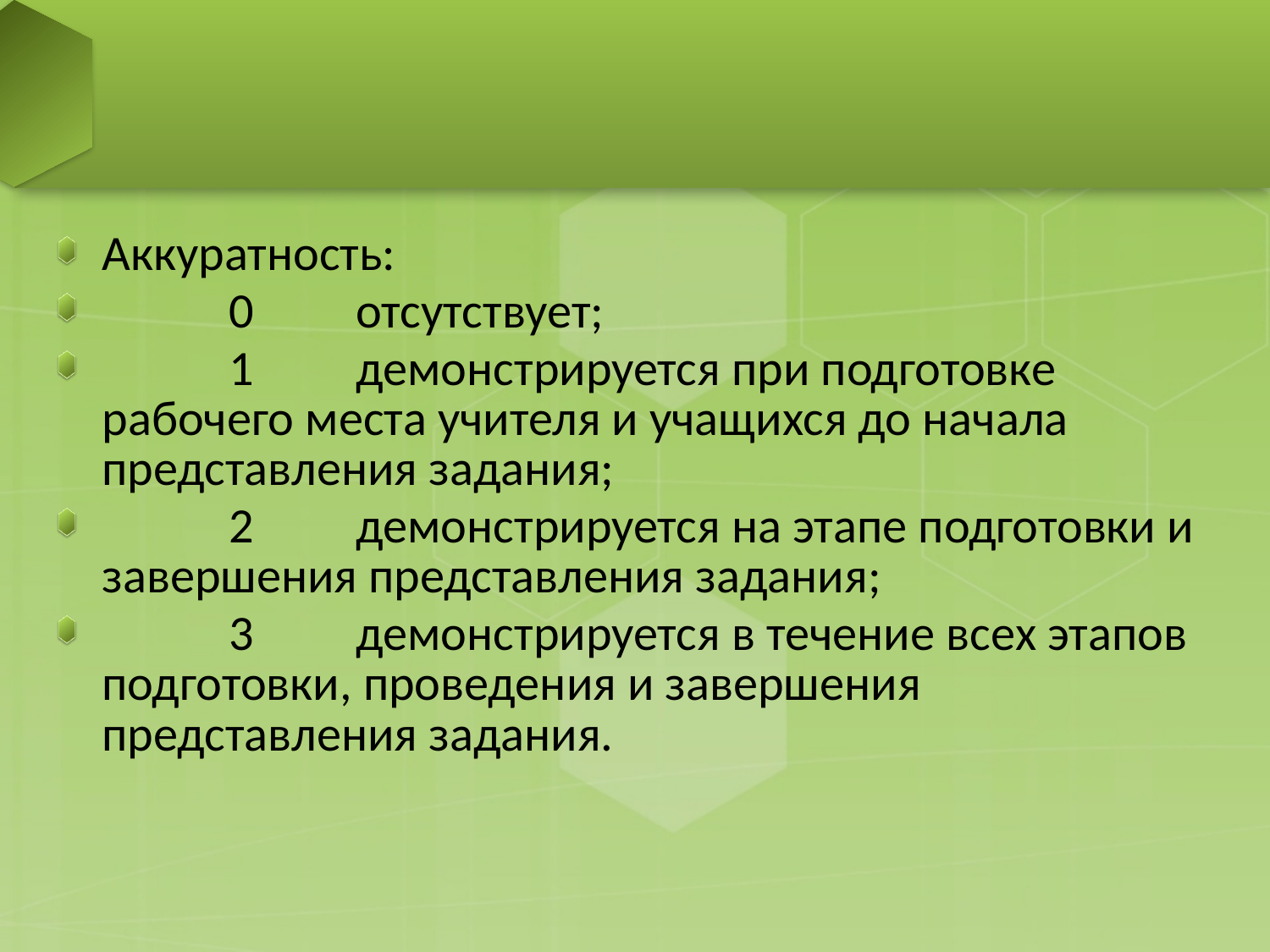

#
Аккуратность:
	0	отсутствует;
	1	демонстрируется при подготовке рабочего места учителя и учащихся до начала представления задания;
	2	демонстрируется на этапе подготовки и завершения представления задания;
	3	демонстрируется в течение всех этапов подготовки, проведения и завершения представления задания.